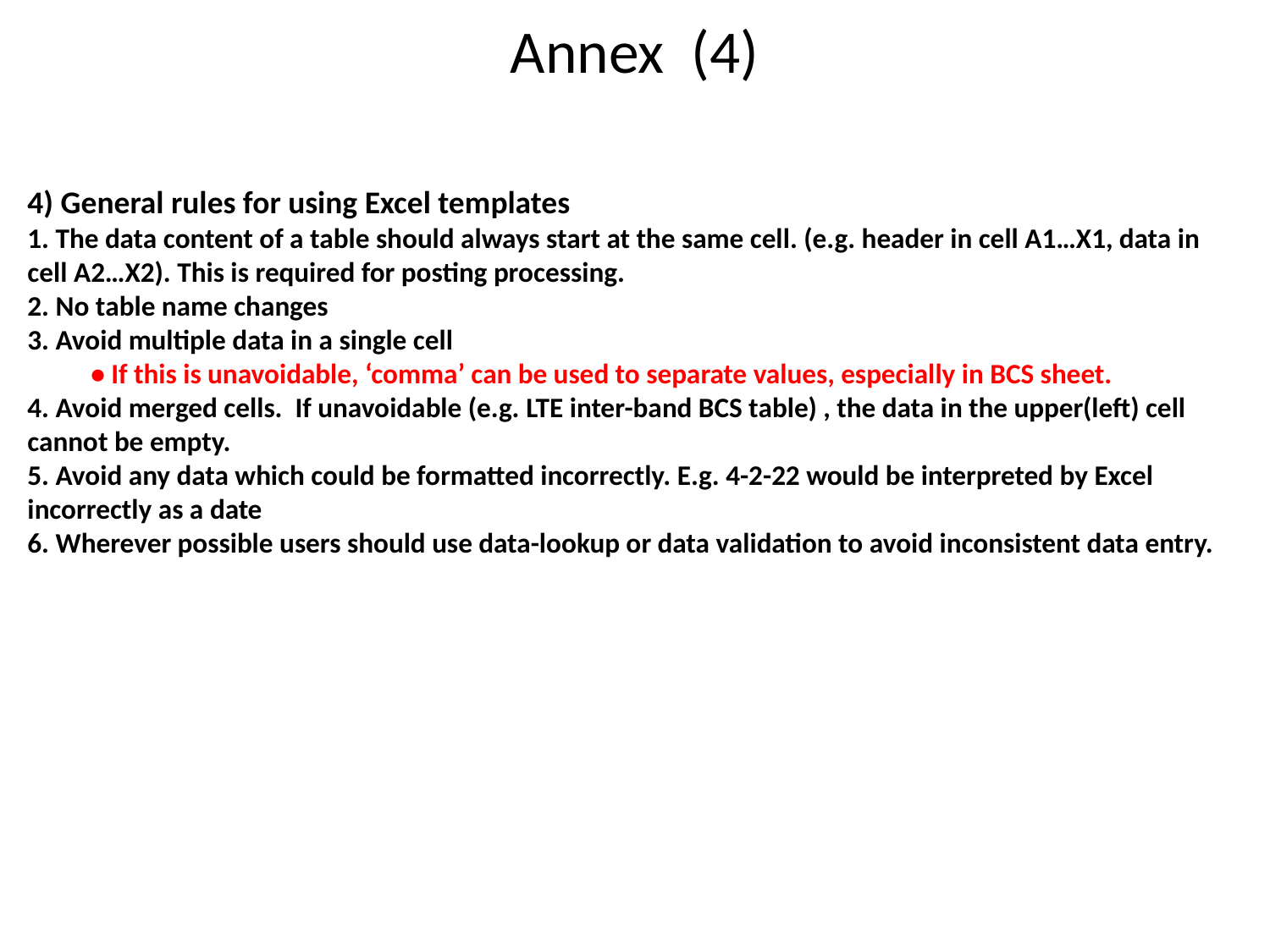

# Annex  (4)
4) General rules for using Excel templates
1. The data content of a table should always start at the same cell. (e.g. header in cell A1…X1, data in cell A2…X2). This is required for posting processing.
2. No table name changes
3. Avoid multiple data in a single cell
• If this is unavoidable, ‘comma’ can be used to separate values, especially in BCS sheet.
4. Avoid merged cells.  If unavoidable (e.g. LTE inter-band BCS table) , the data in the upper(left) cell cannot be empty.
5. Avoid any data which could be formatted incorrectly. E.g. 4-2-22 would be interpreted by Excel incorrectly as a date
6. Wherever possible users should use data-lookup or data validation to avoid inconsistent data entry.